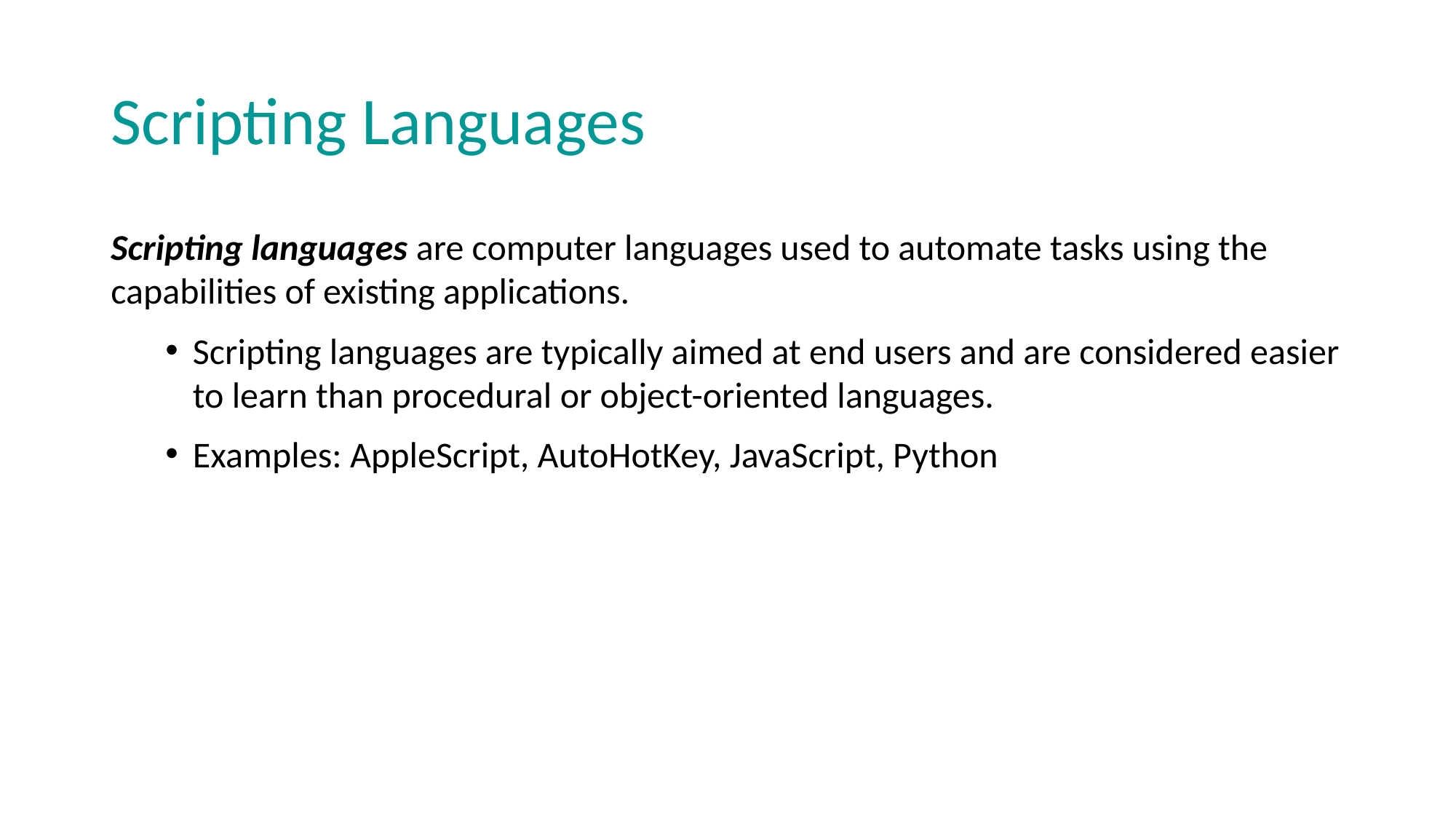

# Scripting Languages
Scripting languages are computer languages used to automate tasks using the capabilities of existing applications.
Scripting languages are typically aimed at end users and are considered easier to learn than procedural or object-oriented languages.
Examples: AppleScript, AutoHotKey, JavaScript, Python